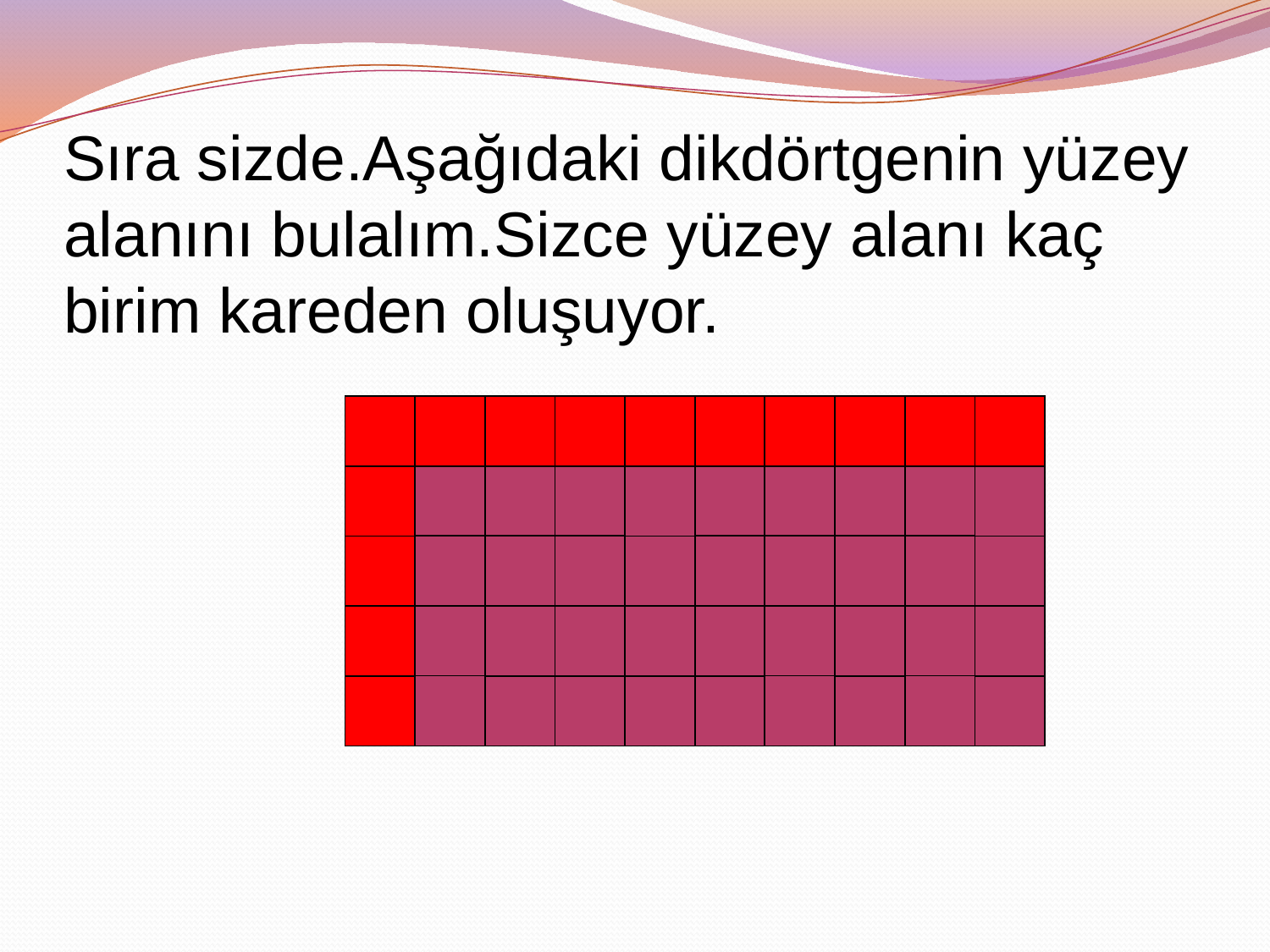

# Sıra sizde.Aşağıdaki dikdörtgenin yüzey alanını bulalım.Sizce yüzey alanı kaç birim kareden oluşuyor.